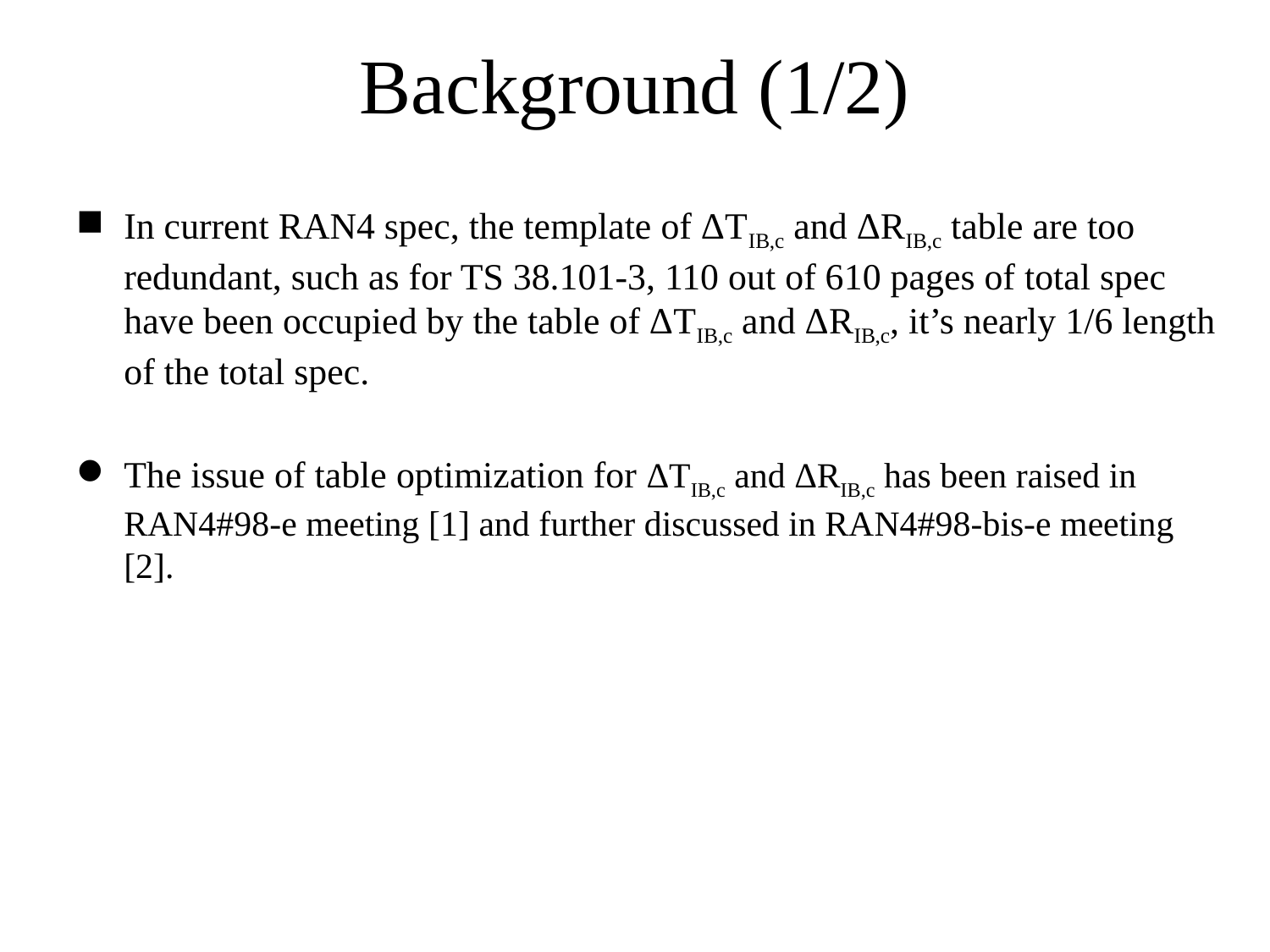

# Background (1/2)

In current RAN4 spec, the template of ΔTIB,c and ΔRIB,c table are too redundant, such as for TS 38.101-3, 110 out of 610 pages of total spec have been occupied by the table of ΔTIB,c and ΔRIB,c, it’s nearly 1/6 length of the total spec.

The issue of table optimization for ΔTIB,c and ΔRIB,c has been raised in RAN4#98-e meeting [1] and further discussed in RAN4#98-bis-e meeting [2].